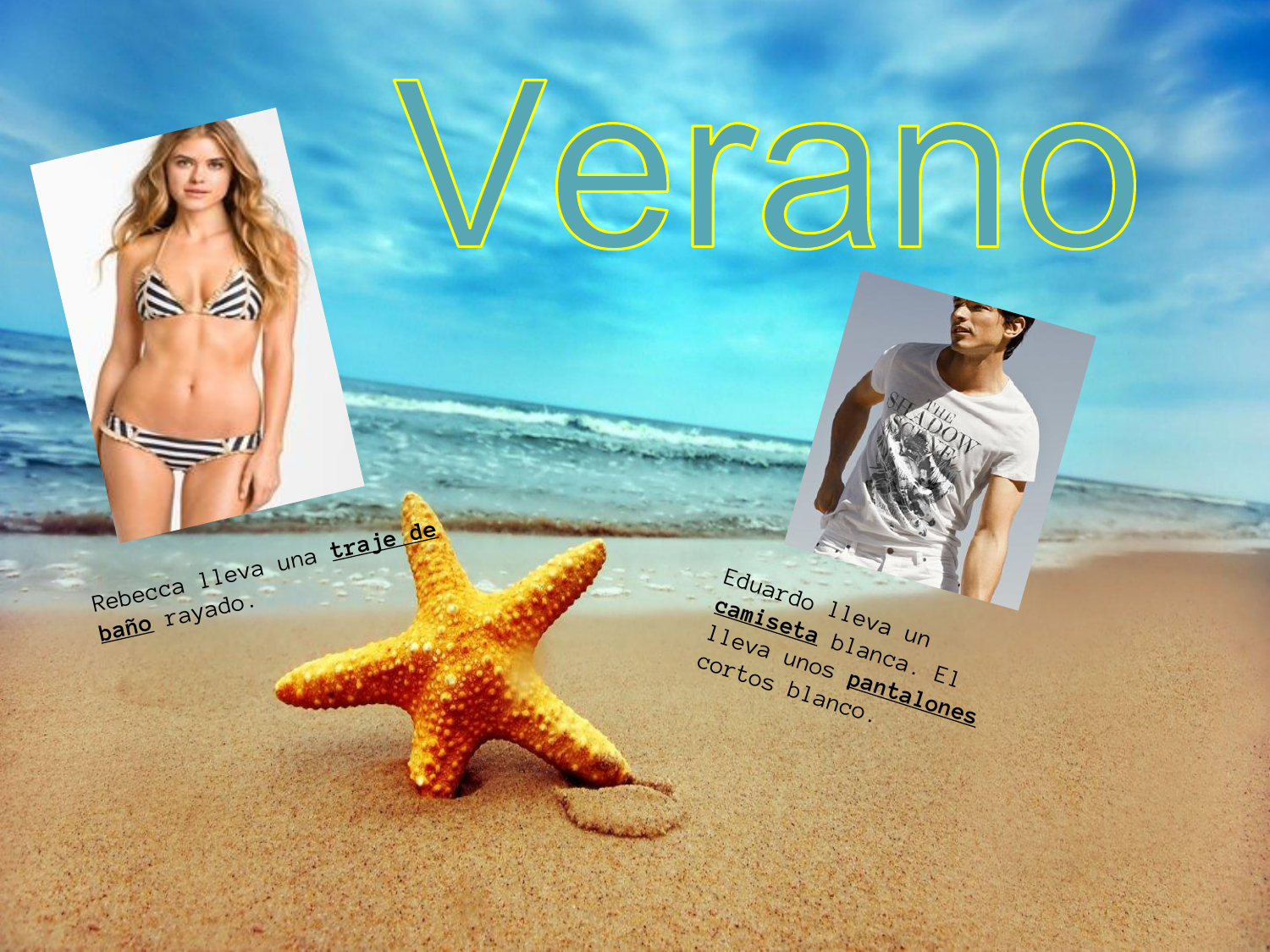

Rebecca lleva una traje de baño rayado.
Eduardo lleva un camiseta blanca. El lleva unos pantalones cortos blanco.